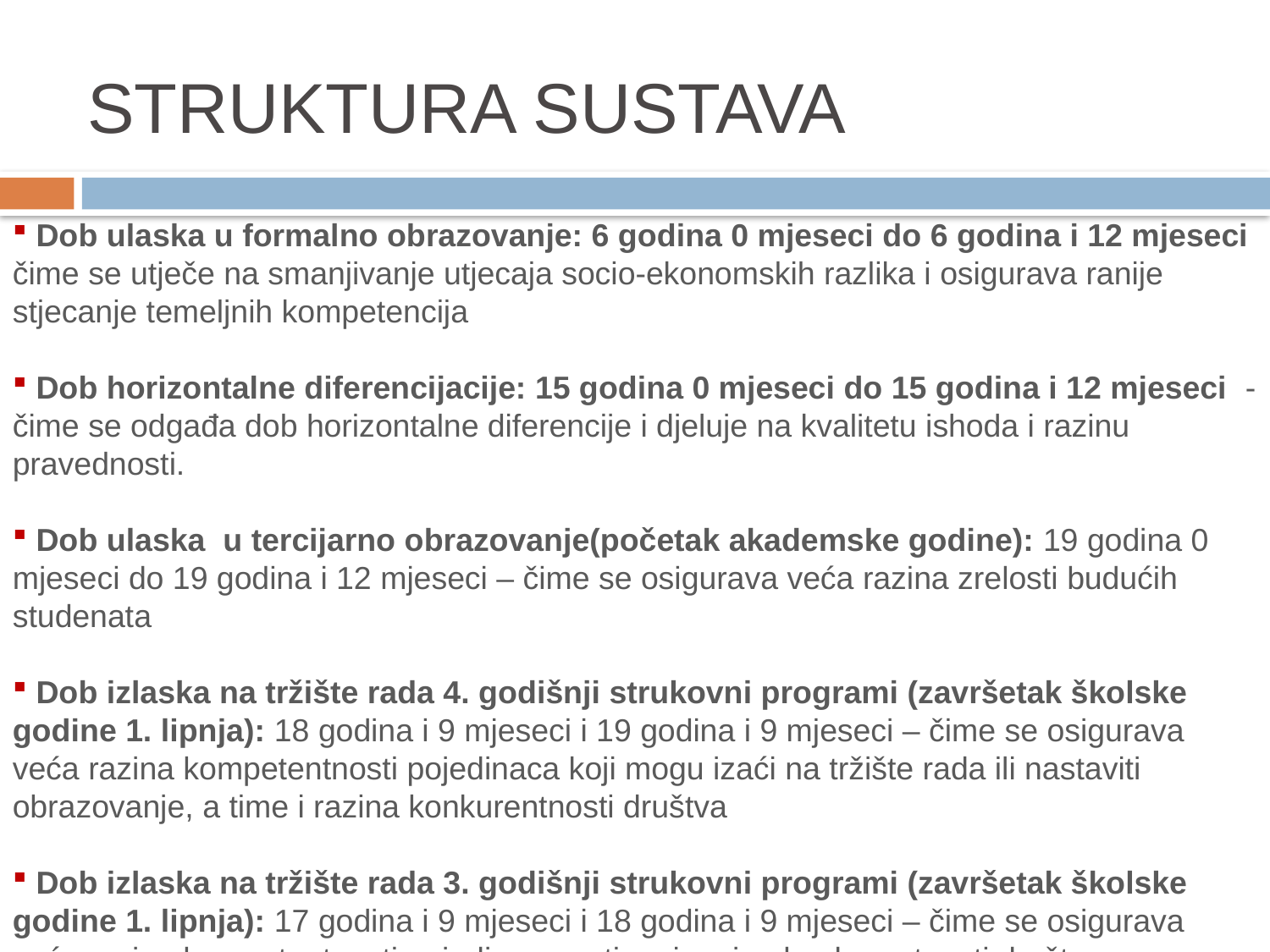

STRUKTURA SUSTAVA

 Dob ulaska u formalno obrazovanje: 6 godina 0 mjeseci do 6 godina i 12 mjeseci čime se utječe na smanjivanje utjecaja socio-ekonomskih razlika i osigurava ranije stjecanje temeljnih kompetencija

 Dob horizontalne diferencijacije: 15 godina 0 mjeseci do 15 godina i 12 mjeseci  - čime se odgađa dob horizontalne diferencije i djeluje na kvalitetu ishoda i razinu pravednosti.

 Dob ulaska  u tercijarno obrazovanje(početak akademske godine): 19 godina 0 mjeseci do 19 godina i 12 mjeseci – čime se osigurava veća razina zrelosti budućih studenata

 Dob izlaska na tržište rada 4. godišnji strukovni programi (završetak školske godine 1. lipnja): 18 godina i 9 mjeseci i 19 godina i 9 mjeseci – čime se osigurava veća razina kompetentnosti pojedinaca koji mogu izaći na tržište rada ili nastaviti obrazovanje, a time i razina konkurentnosti društva

 Dob izlaska na tržište rada 3. godišnji strukovni programi (završetak školske godine 1. lipnja): 17 godina i 9 mjeseci i 18 godina i 9 mjeseci – čime se osigurava veća razina kompetentnosti pojedinaca, a time i razina konkurentnosti društva